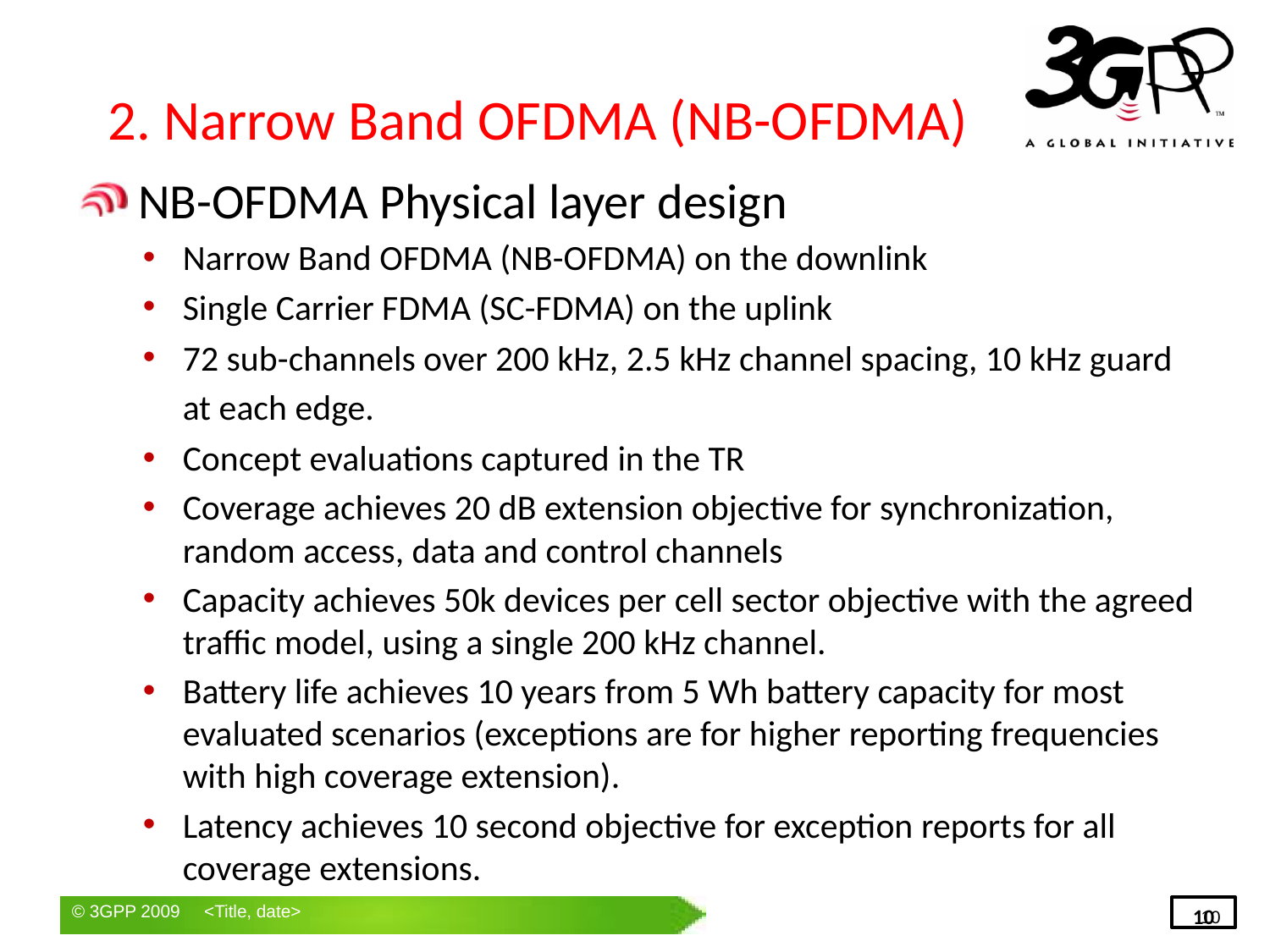

# 2. Narrow Band OFDMA (NB-OFDMA)
 NB-OFDMA Physical layer design
Narrow Band OFDMA (NB-OFDMA) on the downlink
Single Carrier FDMA (SC-FDMA) on the uplink
72 sub-channels over 200 kHz, 2.5 kHz channel spacing, 10 kHz guard at each edge.
Concept evaluations captured in the TR
Coverage achieves 20 dB extension objective for synchronization, random access, data and control channels
Capacity achieves 50k devices per cell sector objective with the agreed traffic model, using a single 200 kHz channel.
Battery life achieves 10 years from 5 Wh battery capacity for most evaluated scenarios (exceptions are for higher reporting frequencies with high coverage extension).
Latency achieves 10 second objective for exception reports for all coverage extensions.
10